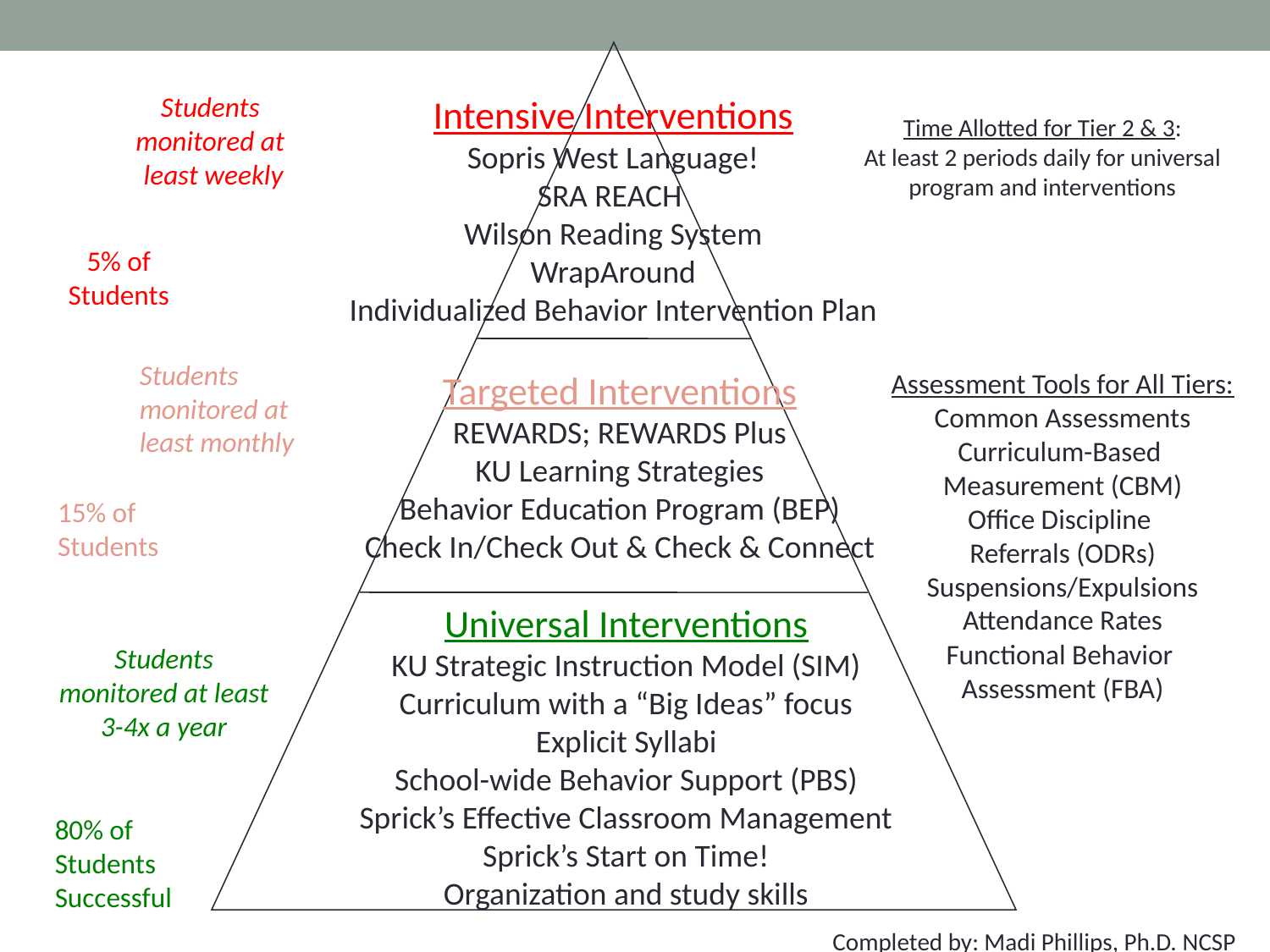

Students
monitored at
least weekly
Intensive Interventions
Sopris West Language!
SRA REACH
Wilson Reading System
WrapAround
Individualized Behavior Intervention Plan

Time Allotted for Tier 2 & 3:
At least 2 periods daily for universal program and interventions
5% of
Students

Students
monitored at
least monthly
Targeted Interventions
REWARDS; REWARDS Plus
KU Learning Strategies
Behavior Education Program (BEP)
Check In/Check Out & Check & Connect
Assessment Tools for All Tiers:
Common Assessments
Curriculum-Based
Measurement (CBM)
Office Discipline
Referrals (ODRs)
Suspensions/Expulsions
Attendance Rates
Functional Behavior
Assessment (FBA)
15% of
Students

Universal Interventions
KU Strategic Instruction Model (SIM)
Curriculum with a “Big Ideas” focus
Explicit Syllabi
School-wide Behavior Support (PBS)
Sprick’s Effective Classroom Management
Sprick’s Start on Time!
Organization and study skills

Students monitored at least 3-4x a year
80% of
Students
Successful
Completed by: Madi Phillips, Ph.D. NCSP